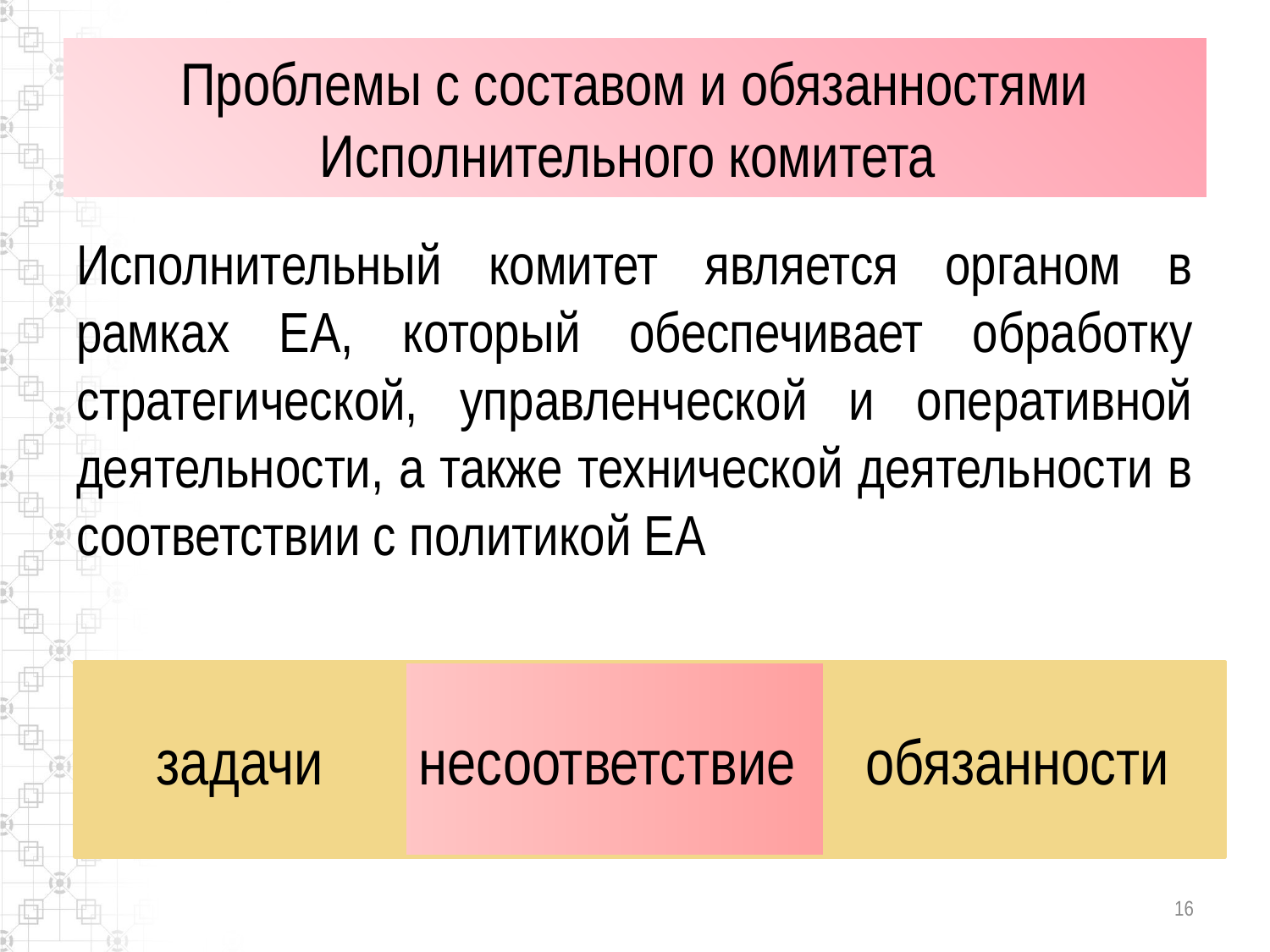

# Проблемы с составом и обязанностями Исполнительного комитета
Исполнительный комитет является органом в рамках ЕА, который обеспечивает обработку стратегической, управленческой и оперативной деятельности, а также технической деятельности в соответствии с политикой ЕА
задачи
несоответствие
обязанности
16